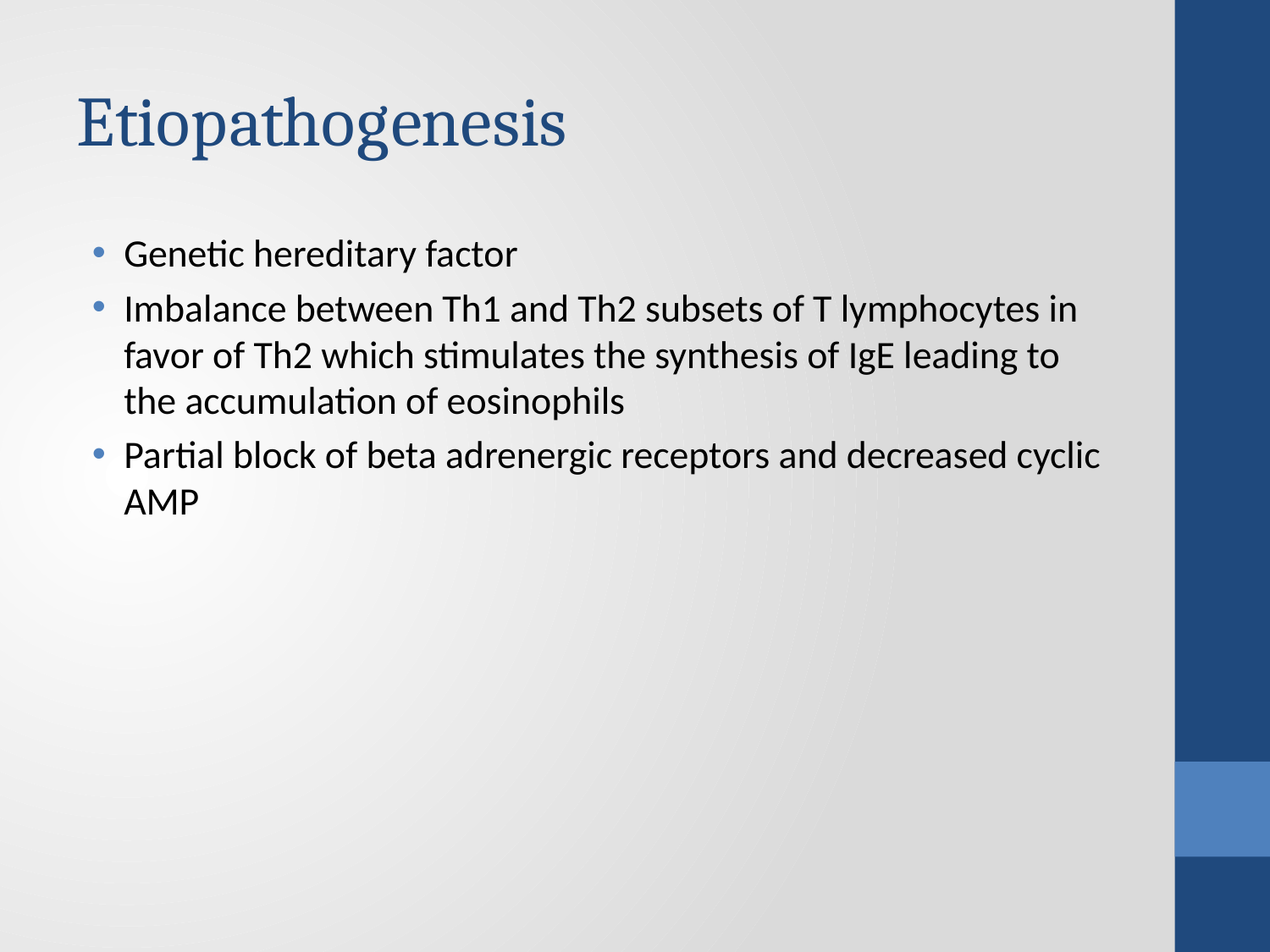

# Etiopathogenesis
Genetic hereditary factor
Imbalance between Th1 and Th2 subsets of T lymphocytes in favor of Th2 which stimulates the synthesis of IgE leading to the accumulation of eosinophils
Partial block of beta adrenergic receptors and decreased cyclic AMP